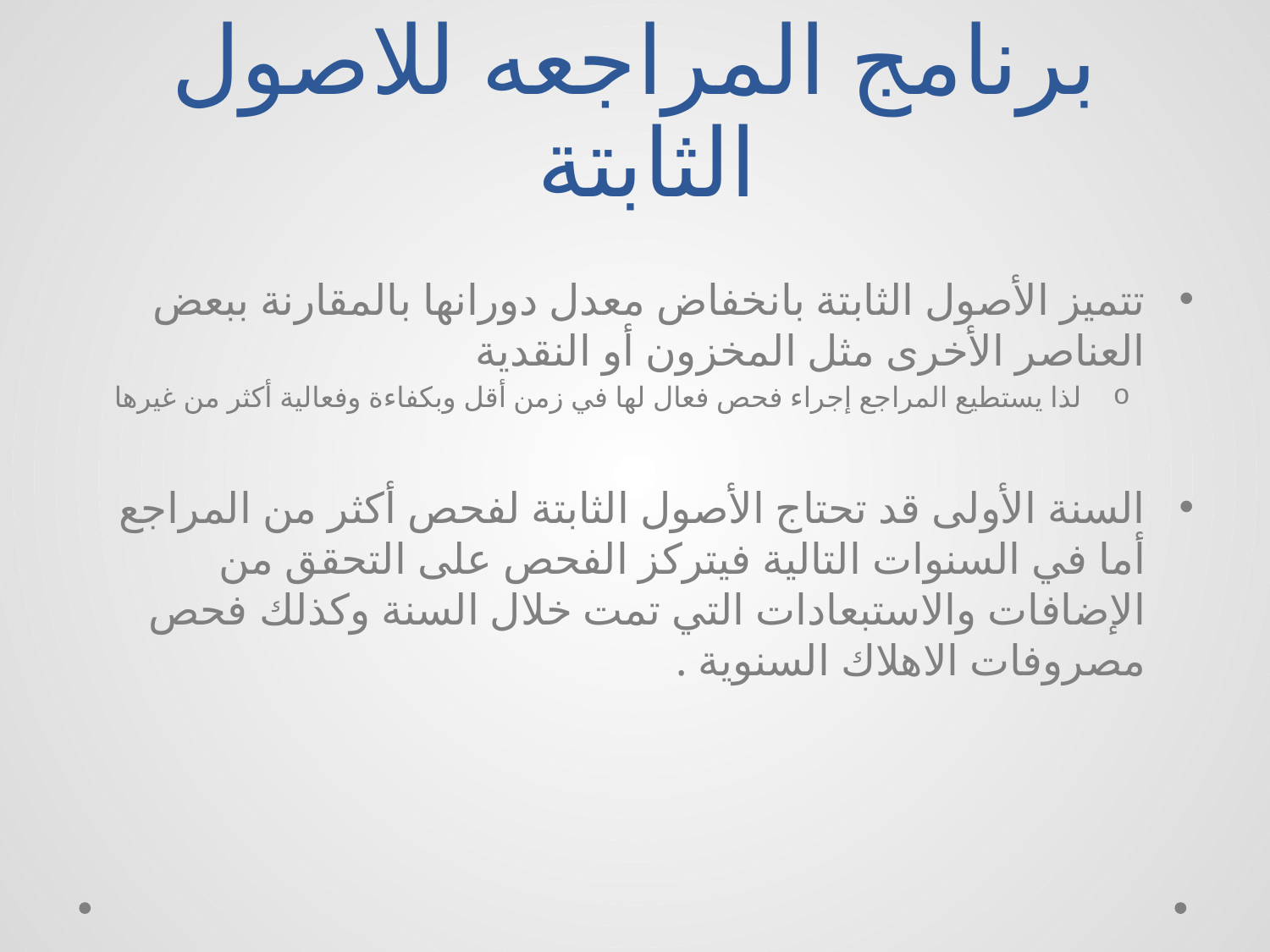

# برنامج المراجعه للاصول الثابتة
تتميز الأصول الثابتة بانخفاض معدل دورانها بالمقارنة ببعض العناصر الأخرى مثل المخزون أو النقدية
 لذا يستطيع المراجع إجراء فحص فعال لها في زمن أقل وبكفاءة وفعالية أكثر من غيرها

السنة الأولى قد تحتاج الأصول الثابتة لفحص أكثر من المراجع أما في السنوات التالية فيتركز الفحص على التحقق من الإضافات والاستبعادات التي تمت خلال السنة وكذلك فحص مصروفات الاهلاك السنوية .